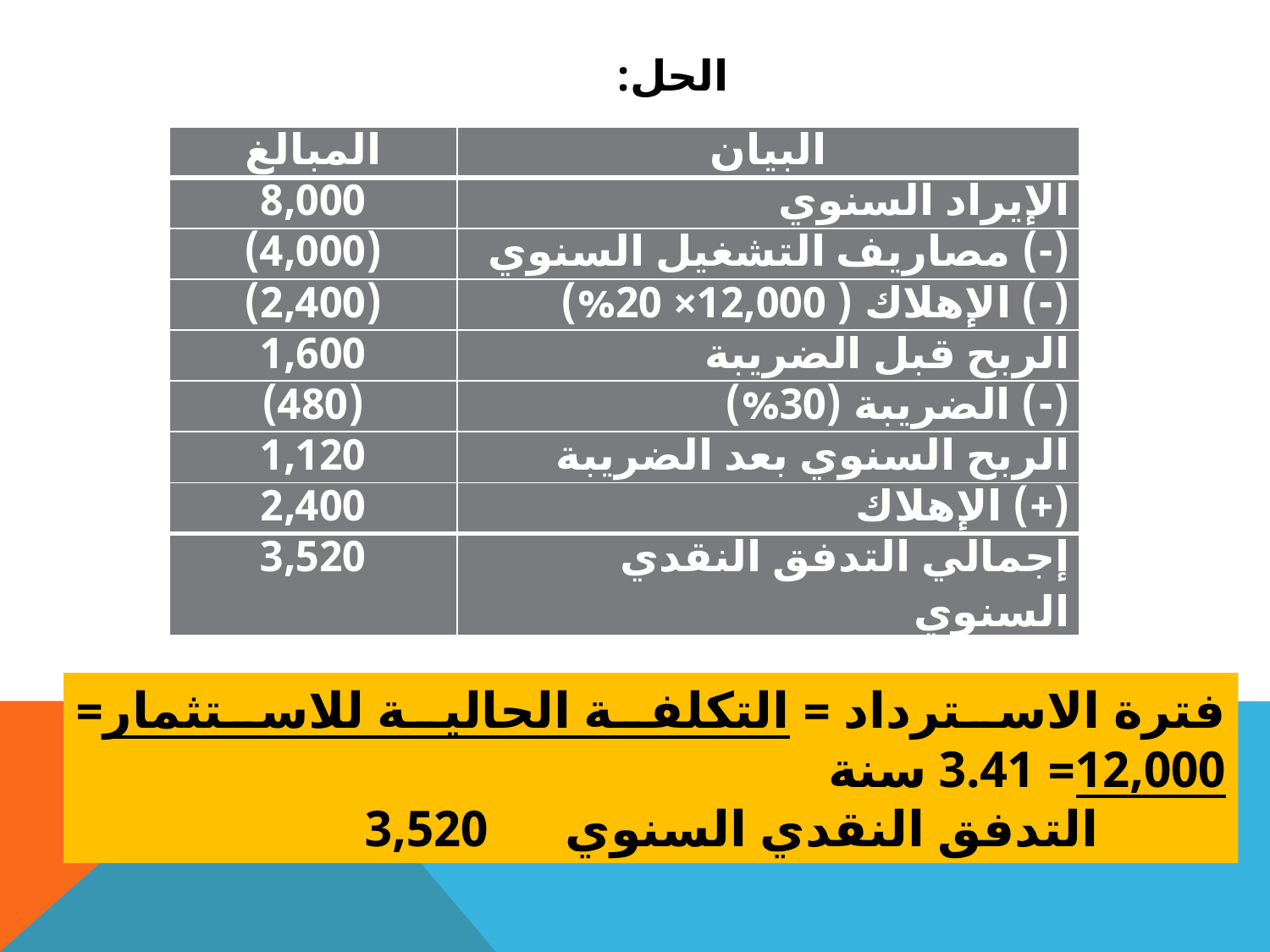

الحل:
| المبالغ | البيان |
| --- | --- |
| 8,000 | الإيراد السنوي |
| (4,000) | (-) مصاريف التشغيل السنوي |
| (2,400) | (-) الإهلاك ( 12,000× 20%) |
| 1,600 | الربح قبل الضريبة |
| (480) | (-) الضريبة (30%) |
| 1,120 | الربح السنوي بعد الضريبة |
| 2,400 | (+) الإهلاك |
| 3,520 | إجمالي التدفق النقدي السنوي |
فترة الاسترداد = التكلفة الحالية للاستثمار= 12,000	= 3.41 سنة
		التدفق النقدي السنوي	      3,520